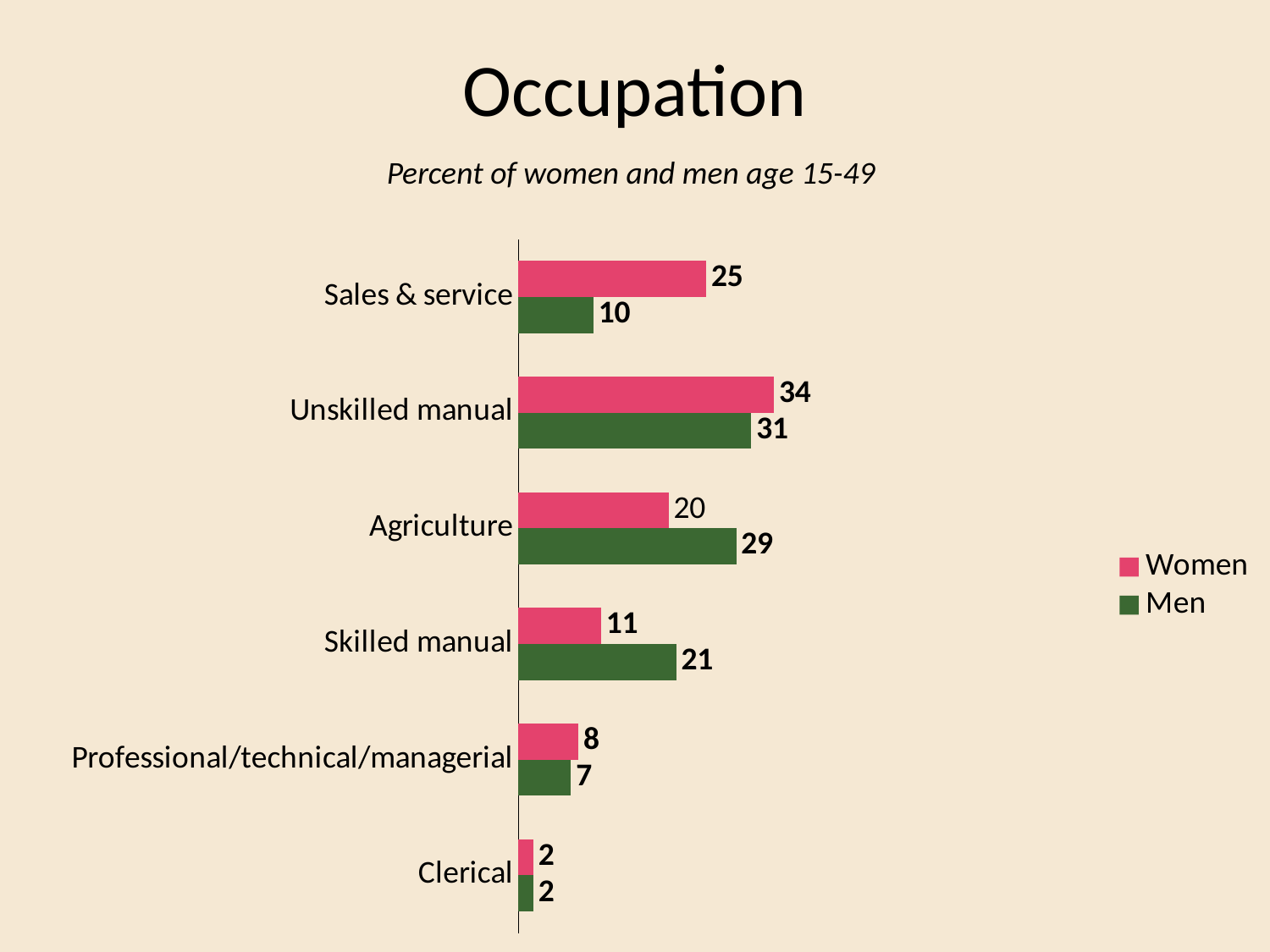

# Occupation
Percent of women and men age 15-49

### Chart

| Category | Men | Women |
|---|---|---|
| Clerical | 2.0 | 2.0 |
| Professional/technical/managerial | 7.0 | 8.0 |
| Skilled manual | 21.0 | 11.0 |
| Agriculture | 29.0 | 20.0 |
| Unskilled manual | 31.0 | 34.0 |
| Sales & service | 10.0 | 25.0 |